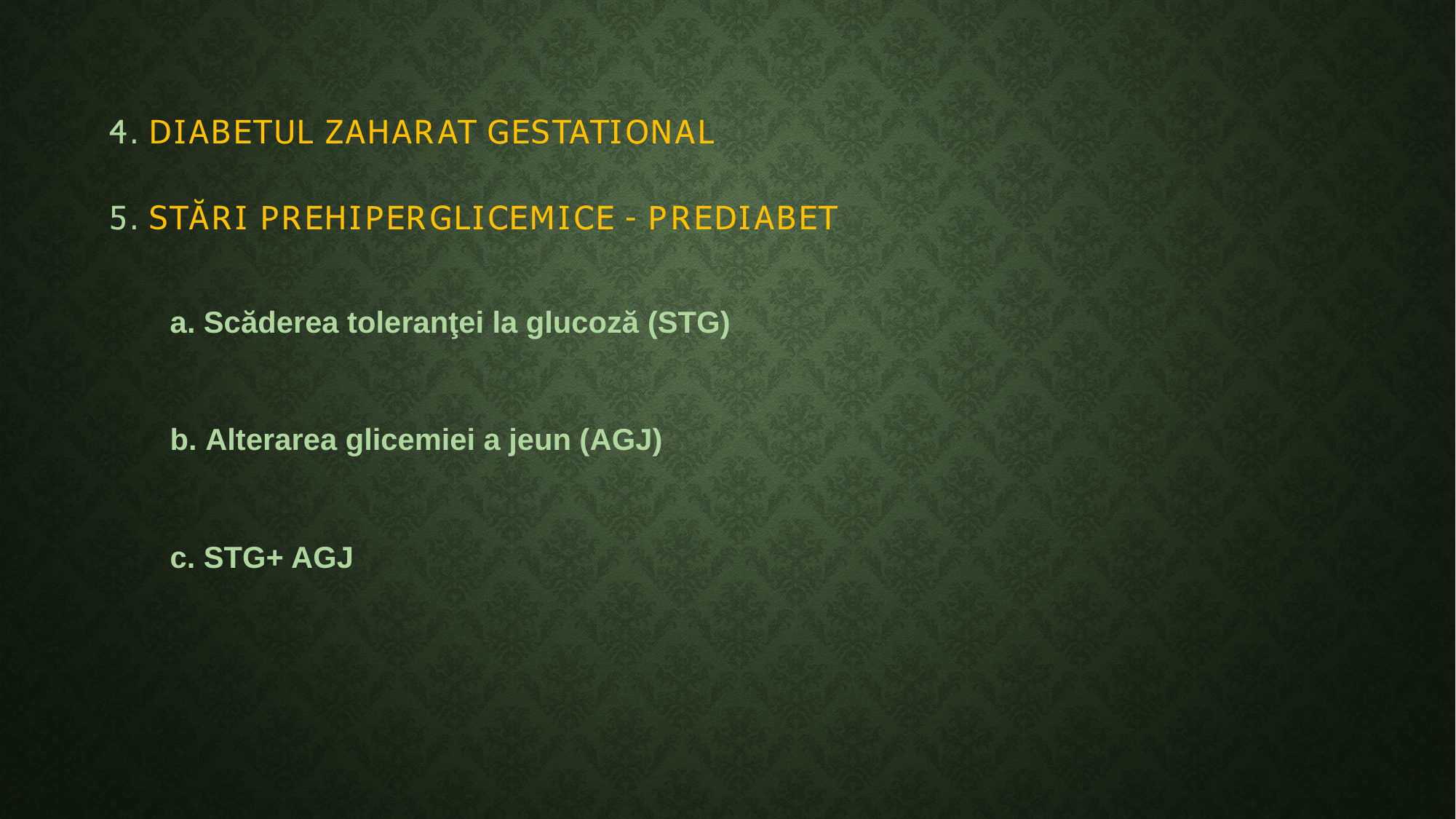

# 4. Diabetul zaharat gestational 5. Stări prehiperglicemice - prediabet
	a. Scăderea toleranţei la glucoză (STG)

	b. Alterarea glicemiei a jeun (AGJ)

	c. STG+ AGJ